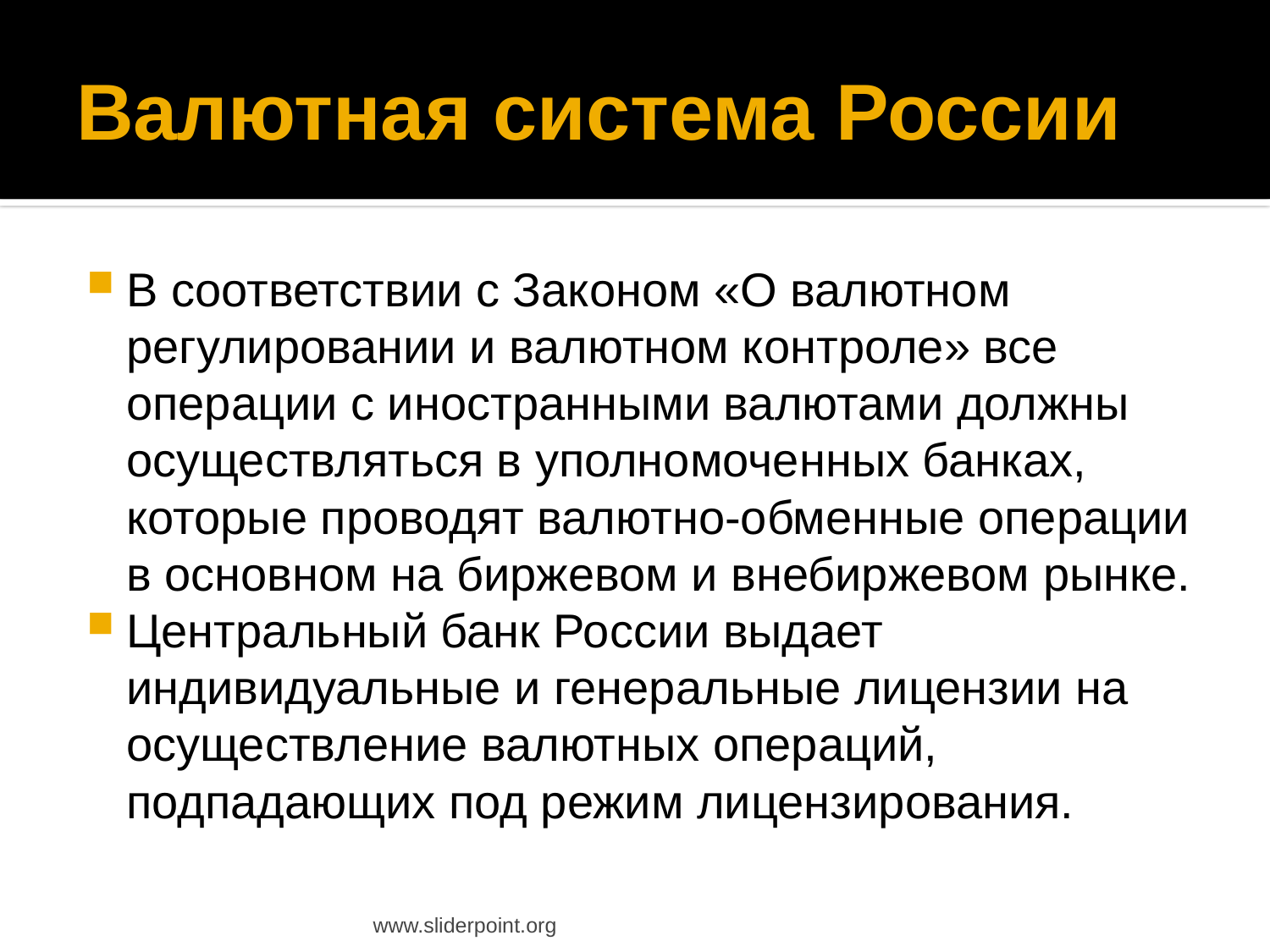

# Валютная система России
В соответствии с Законом «О валютном регулировании и валютном контроле» все операции с иностранными валютами должны осуществляться в уполномоченных банках, которые проводят валютно-обменные операции в основном на биржевом и внебиржевом рынке.
Центральный банк России выдает индивидуальные и генеральные лицензии на осуществление валютных операций, подпадающих под режим лицензирования.
www.sliderpoint.org